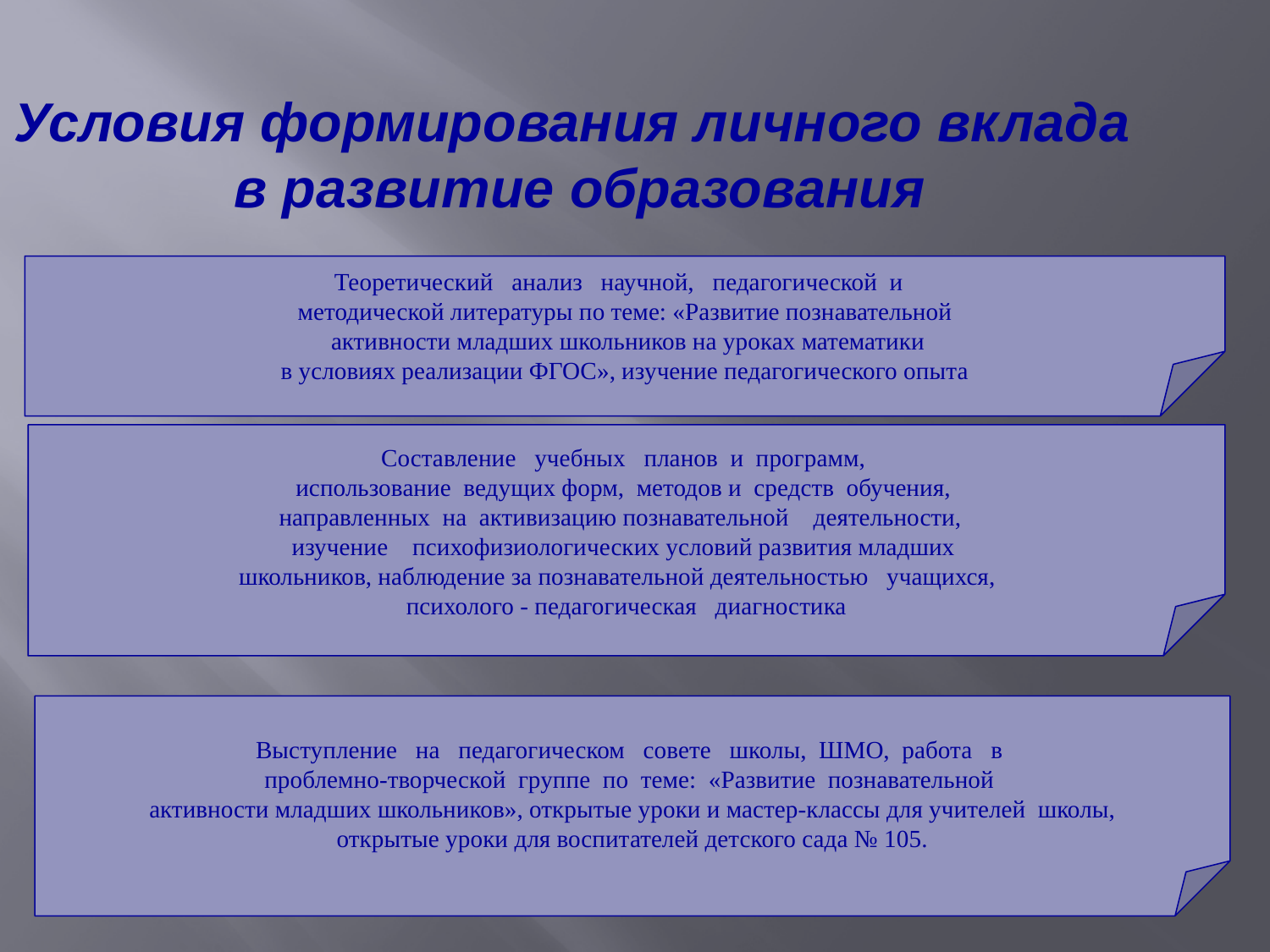

# Условия формирования личного вклада в развитие образования

Теоретический   анализ   научной,   педагогической  и
методической литературы по теме: «Развитие познавательной
 активности младших школьников на уроках математики
в условиях реализации ФГОС», изучение педагогического опыта

Составление   учебных   планов  и  программ,
использование  ведущих форм,  методов и  средств  обучения,
направленных  на  активизацию познавательной    деятельности,
изучение    психофизиологических условий развития младших
школьников, наблюдение за познавательной деятельностью   учащихся,
психолого - педагогическая   диагностика

Выступление   на   педагогическом   совете   школы,  ШМО,  работа   в
проблемно-творческой  группе  по  теме:  «Развитие  познавательной
активности младших школьников», открытые уроки и мастер-классы для учителей  школы,
открытые уроки для воспитателей детского сада № 105.